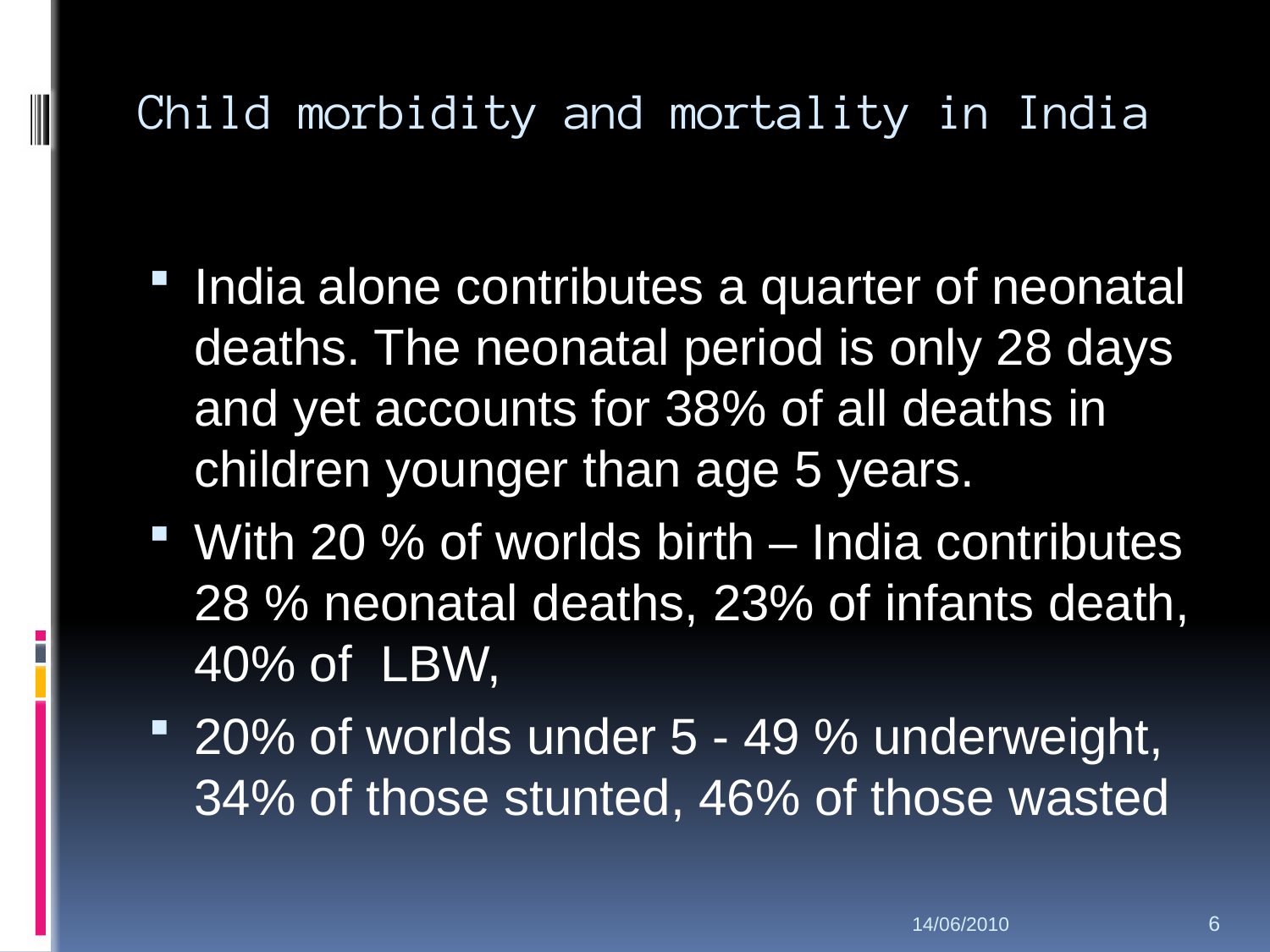

# Child morbidity and mortality in India
India alone contributes a quarter of neonatal deaths. The neonatal period is only 28 days and yet accounts for 38% of all deaths in children younger than age 5 years.
With 20 % of worlds birth – India contributes 28 % neonatal deaths, 23% of infants death, 40% of  LBW,
20% of worlds under 5 - 49 % underweight, 34% of those stunted, 46% of those wasted
14/06/2010
6